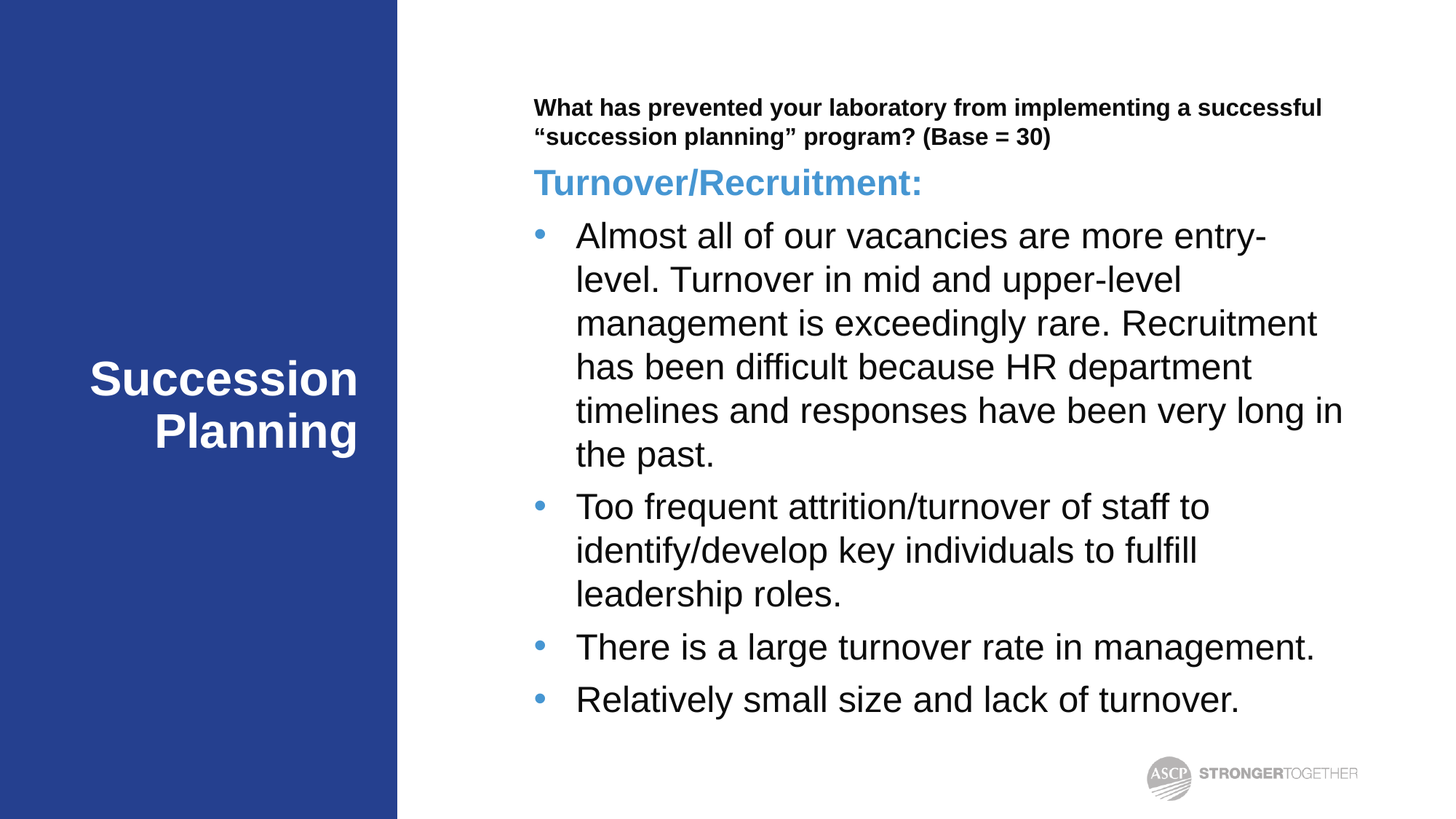

What has prevented your laboratory from implementing a successful “succession planning” program? (Base = 30)
Turnover/Recruitment:
Almost all of our vacancies are more entry-level. Turnover in mid and upper-level management is exceedingly rare. Recruitment has been difficult because HR department timelines and responses have been very long in the past.
Too frequent attrition/turnover of staff to identify/develop key individuals to fulfill leadership roles.
There is a large turnover rate in management.
Relatively small size and lack of turnover.
# Succession Planning